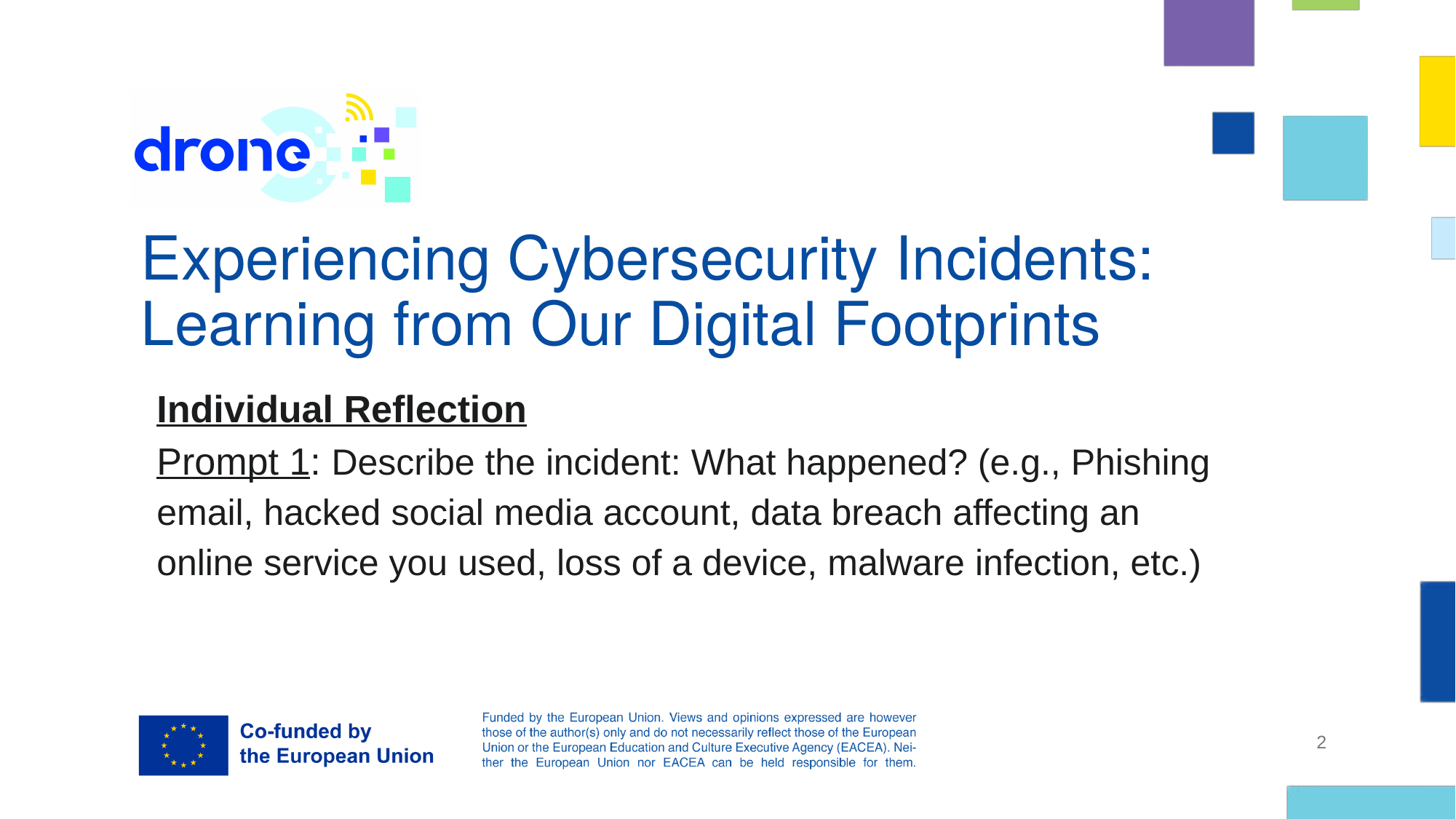

# Experiencing Cybersecurity Incidents: Learning from Our Digital Footprints
Individual Reflection
Prompt 1: Describe the incident: What happened? (e.g., Phishing email, hacked social media account, data breach affecting an online service you used, loss of a device, malware infection, etc.)
2